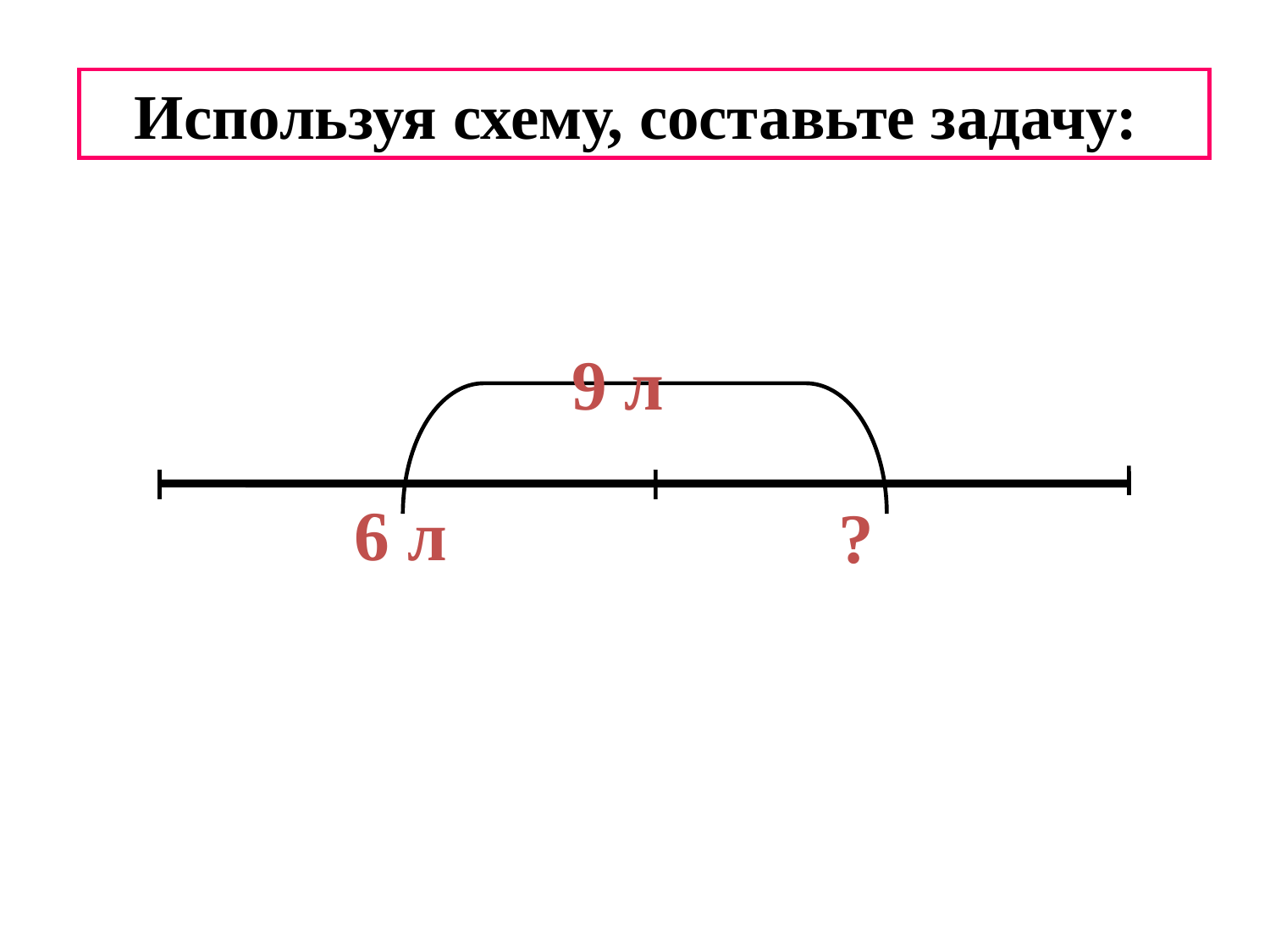

Используя схему, составьте задачу:
9 л

6 л
?